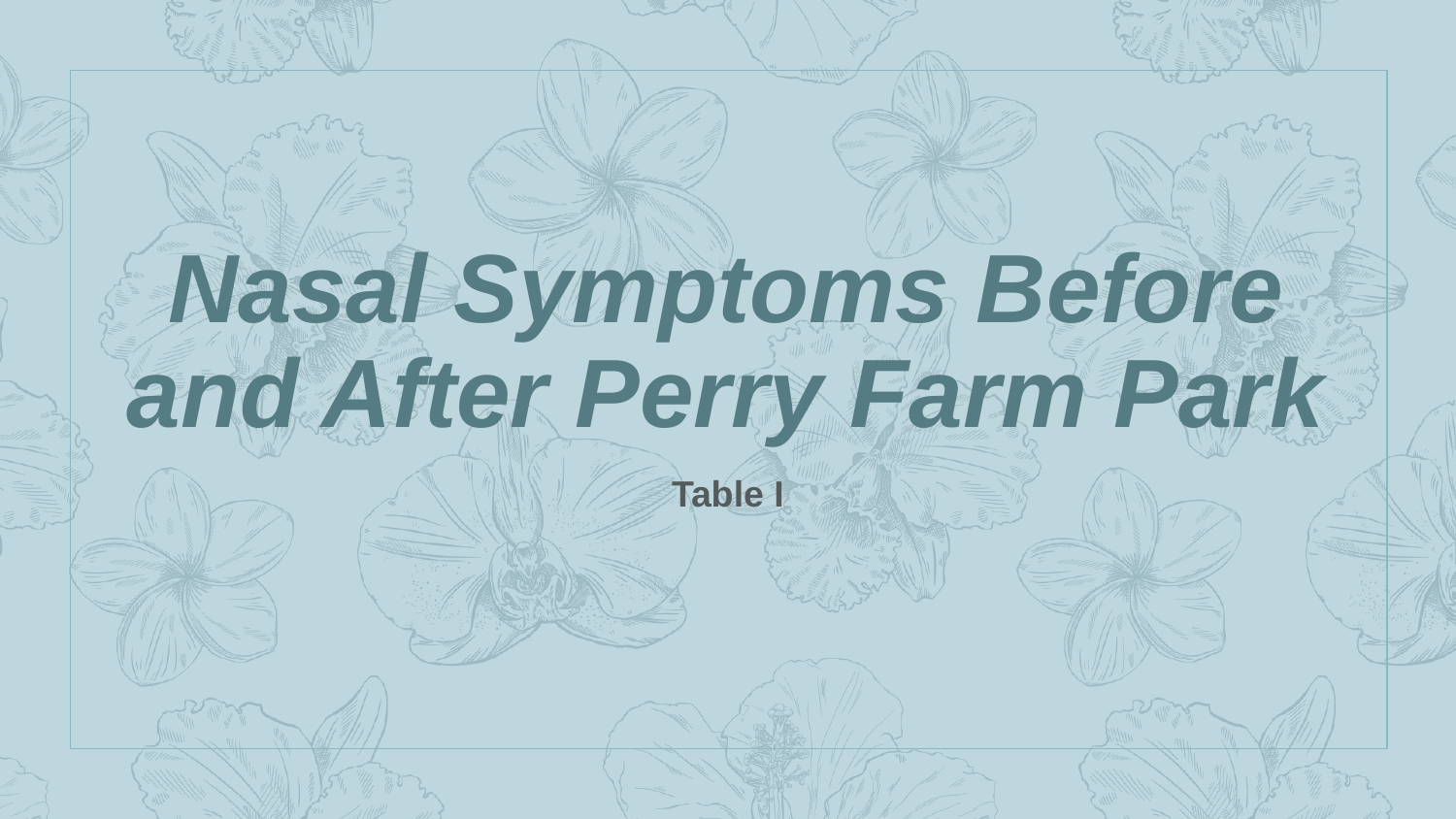

# Nasal Symptoms Before and After Perry Farm Park
Table I